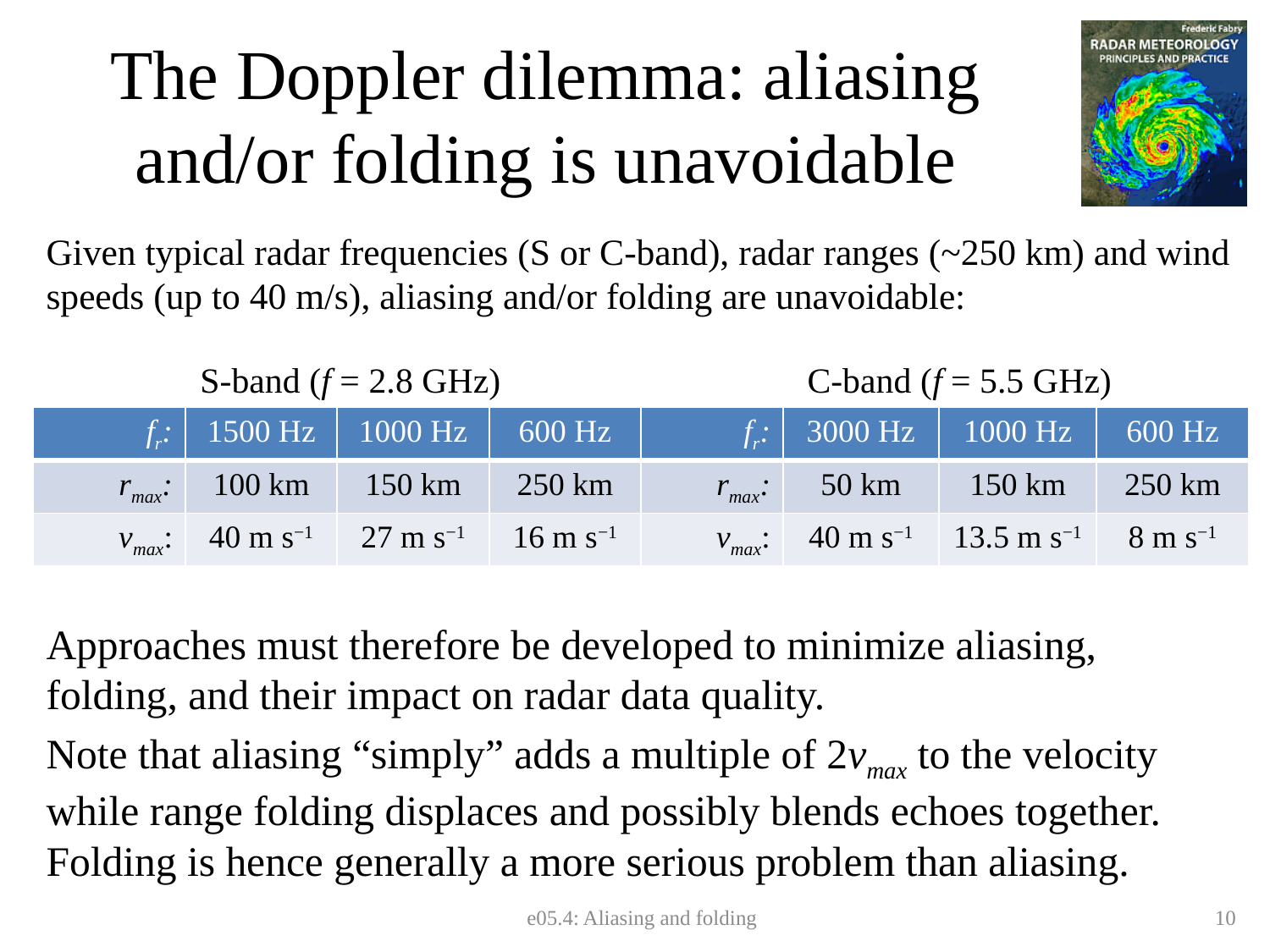

# The Doppler dilemma: aliasing and/or folding is unavoidable
Given typical radar frequencies (S or C-band), radar ranges (~250 km) and wind speeds (up to 40 m/s), aliasing and/or folding are unavoidable:

C-band (f = 5.5 GHz)
S-band (f = 2.8 GHz)
| fr: | 1500 Hz | 1000 Hz | 600 Hz | fr: | 3000 Hz | 1000 Hz | 600 Hz |
| --- | --- | --- | --- | --- | --- | --- | --- |
| rmax: | 100 km | 150 km | 250 km | rmax: | 50 km | 150 km | 250 km |
| vmax: | 40 m s−1 | 27 m s−1 | 16 m s−1 | vmax: | 40 m s−1 | 13.5 m s−1 | 8 m s−1 |
Approaches must therefore be developed to minimize aliasing, folding, and their impact on radar data quality.
Note that aliasing “simply” adds a multiple of 2vmax to the velocity while range folding displaces and possibly blends echoes together. Folding is hence generally a more serious problem than aliasing.
e05.4: Aliasing and folding
10